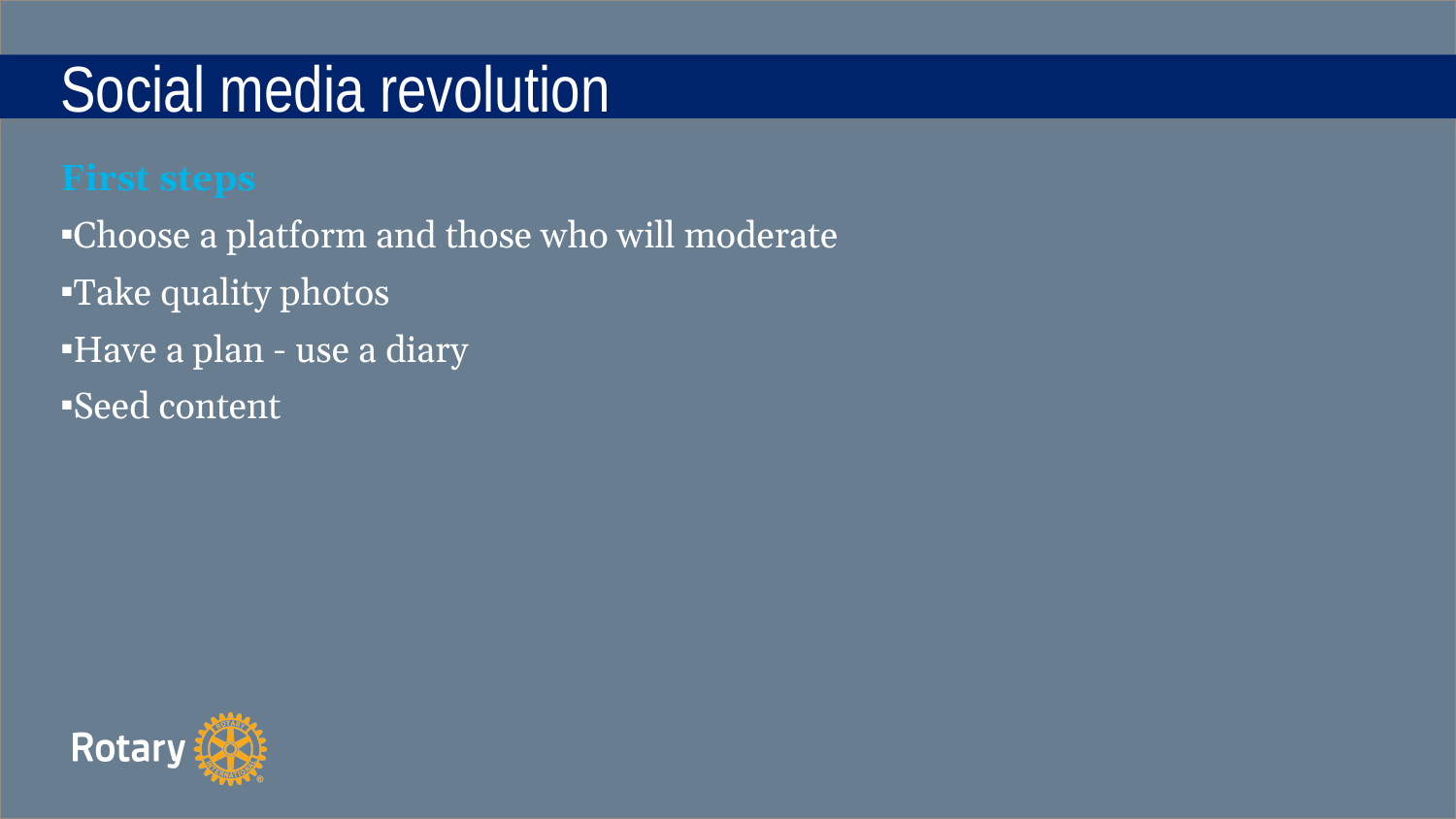

# Social media revolution
First steps
Choose a platform and those who will moderate
Take quality photos
Have a plan - use a diary
Seed content